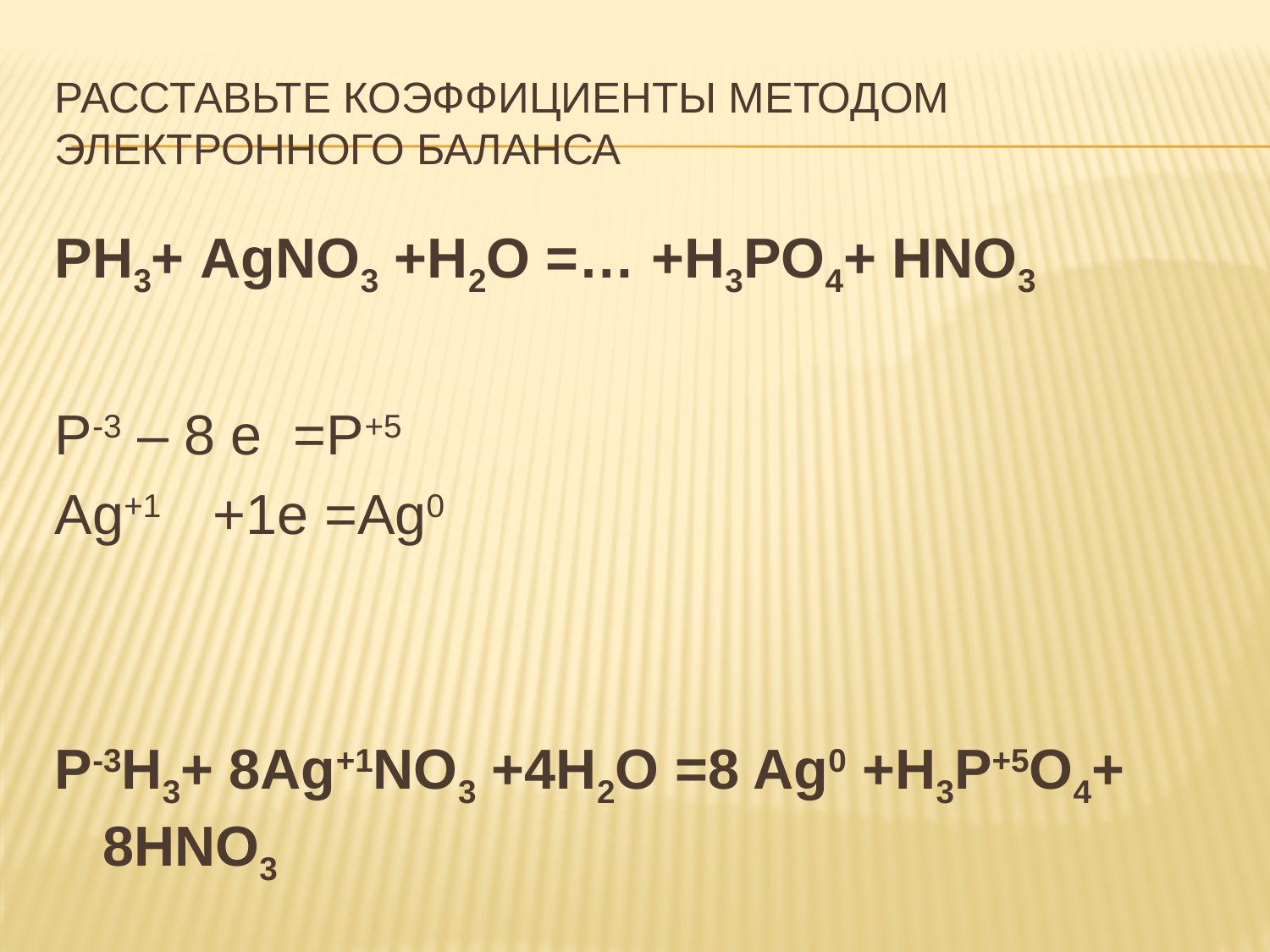

# Расставьте коэффициенты методом электронного баланса
РН3+ AgNO3 +H2O =… +H3PO4+ HNО3

Р-3 – 8 е  =Р+5
Ag+1     +1е =Ag0

Р-3Н3+ 8Ag+1NO3 +4H2O =8 Ag0 +H3P+5O4+ 8HNО3